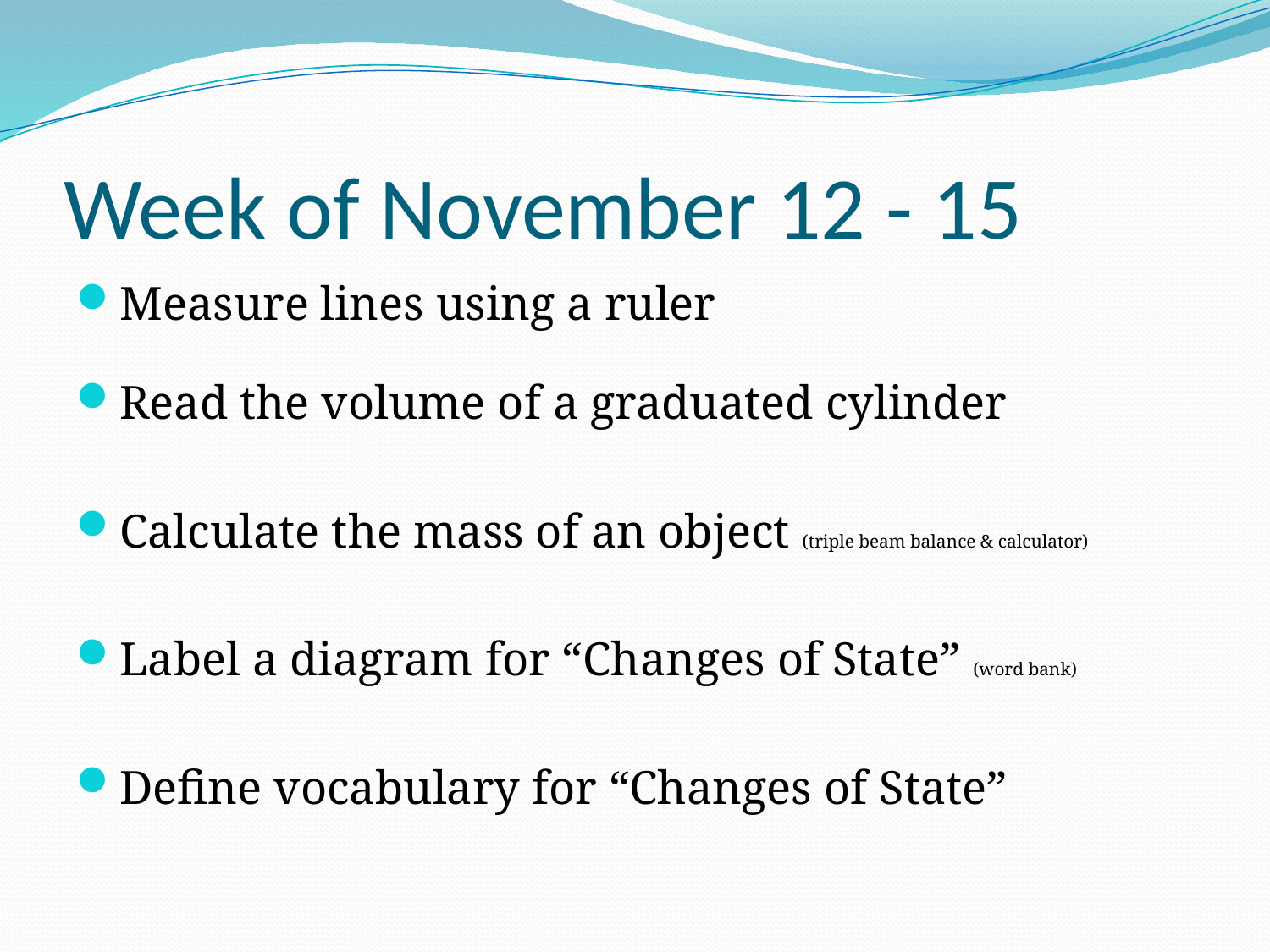

# Week of November 12 - 15
Measure lines using a ruler

Read the volume of a graduated cylinder

Calculate the mass of an object (triple beam balance & calculator)

Label a diagram for “Changes of State” (word bank)

Define vocabulary for “Changes of State”